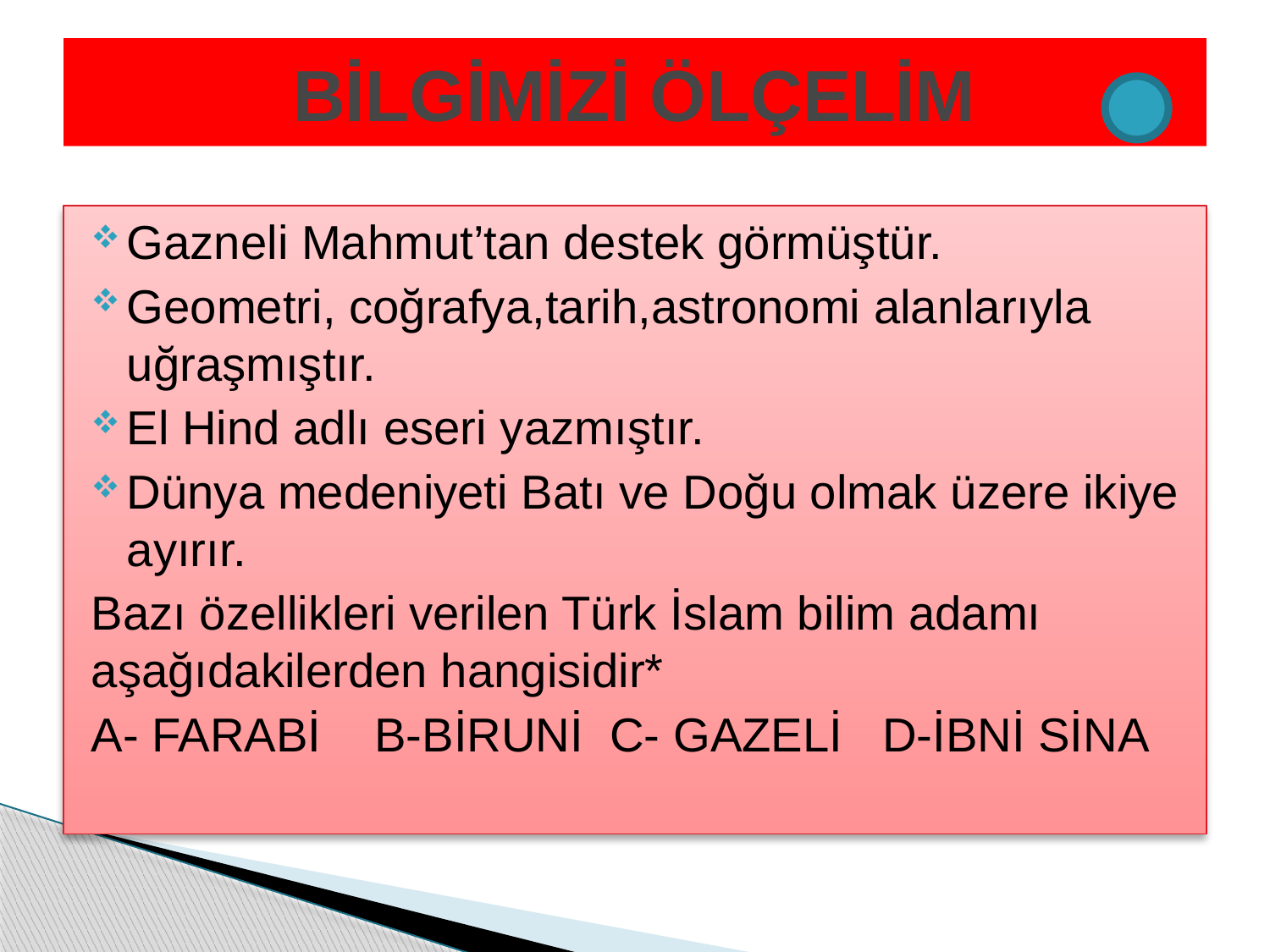

# BİLGİMİZİ ÖLÇELİM

Gazneli Mahmut’tan destek görmüştür.
Geometri, coğrafya,tarih,astronomi alanlarıyla uğraşmıştır.
El Hind adlı eseri yazmıştır.
Dünya medeniyeti Batı ve Doğu olmak üzere ikiye ayırır.
Bazı özellikleri verilen Türk İslam bilim adamı aşağıdakilerden hangisidir*
A- FARABİ    B-BİRUNİ  C- GAZELİ   D-İBNİ SİNA